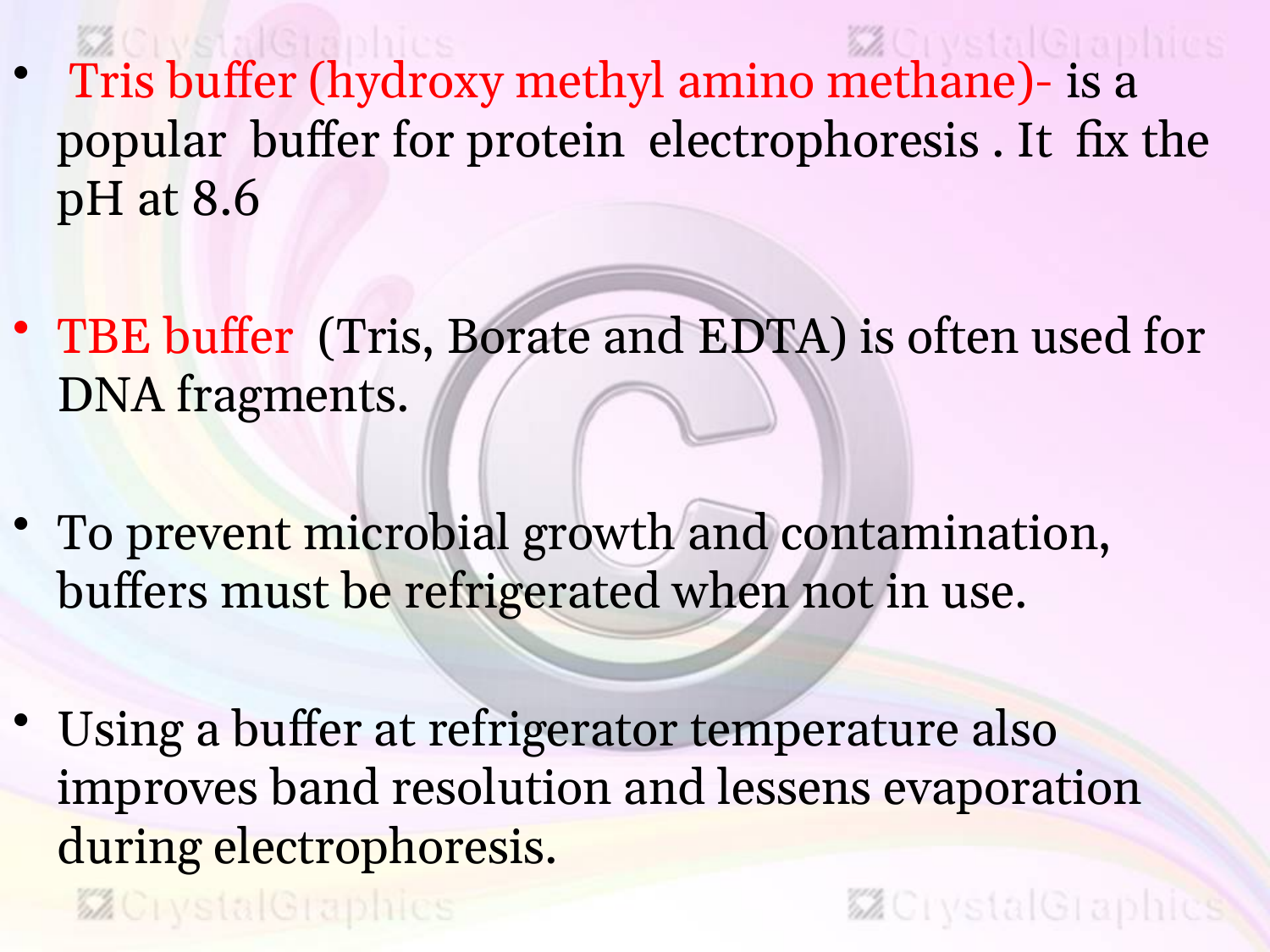

Tris buffer (hydroxy methyl amino methane)- is a popular  buffer for protein  electrophoresis . It  fix the pH at 8.6

TBE buffer  (Tris, Borate and EDTA) is often used for DNA fragments.

To prevent microbial growth and contamination, buffers must be refrigerated when not in use.

Using a buffer at refrigerator temperature also improves band resolution and lessens evaporation during electrophoresis.